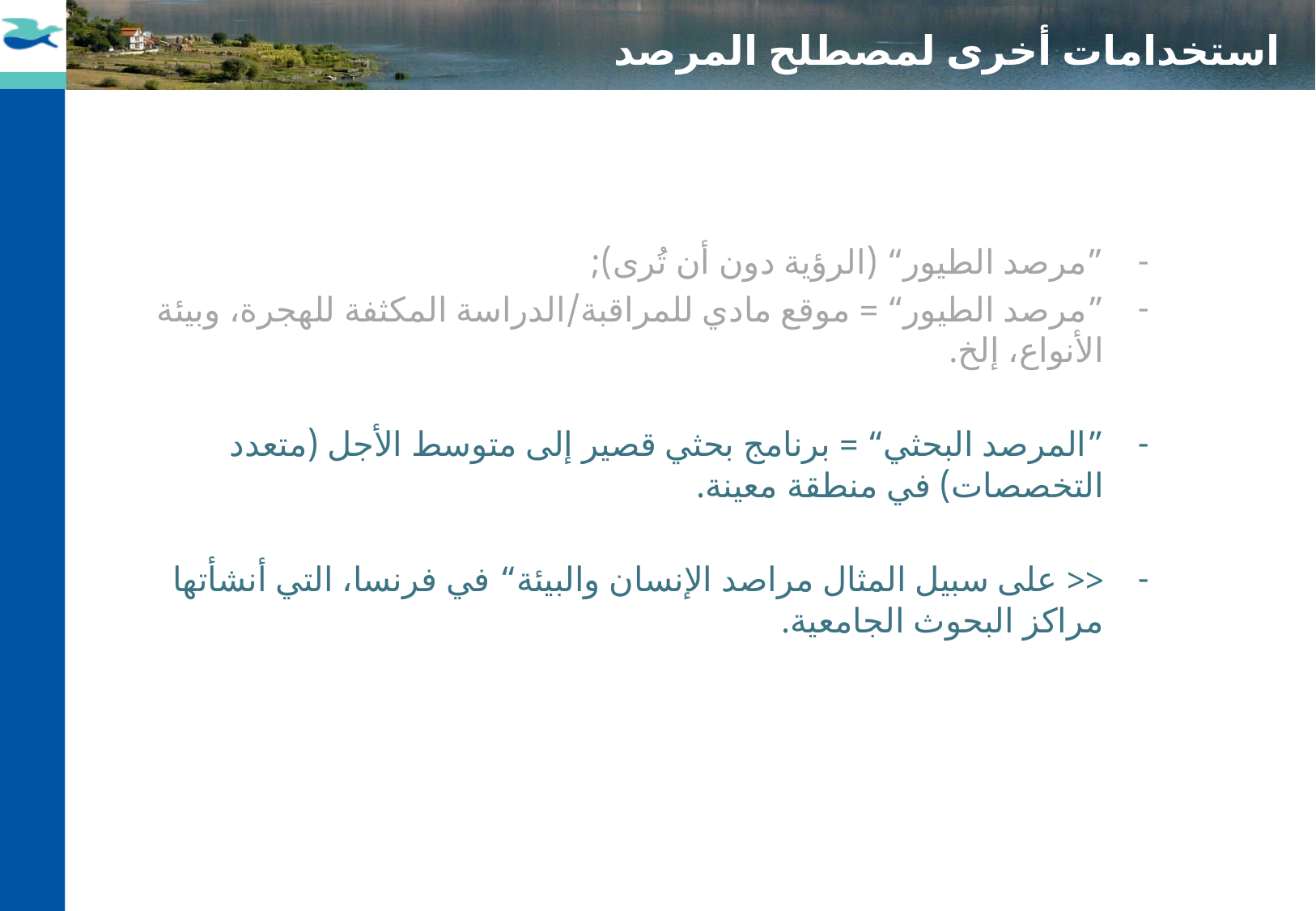

# استخدامات أخرى لمصطلح المرصد

”مرصد الطيور“ (الرؤية دون أن تُرى);
”مرصد الطيور“ = موقع مادي للمراقبة/الدراسة المكثفة للهجرة، وبيئة الأنواع، إلخ.

”المرصد البحثي“ = برنامج بحثي قصير إلى متوسط الأجل (متعدد التخصصات) في منطقة معينة.

<< على سبيل المثال مراصد الإنسان والبيئة“ في فرنسا، التي أنشأتها مراكز البحوث الجامعية.